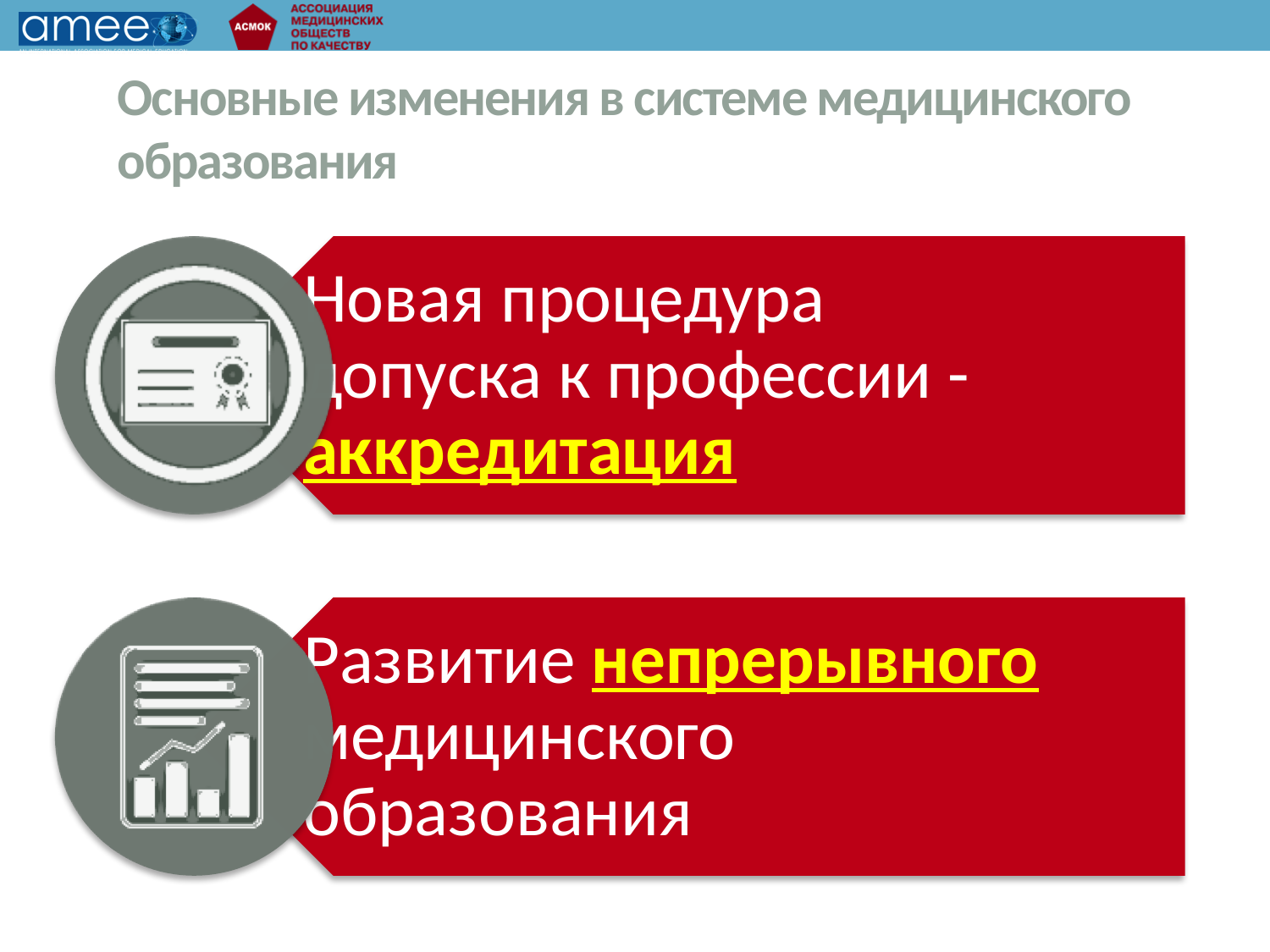

# Основные изменения в системе медицинского образования
Новая процедура допуска к профессии - аккредитация
Развитие непрерывного медицинского образования